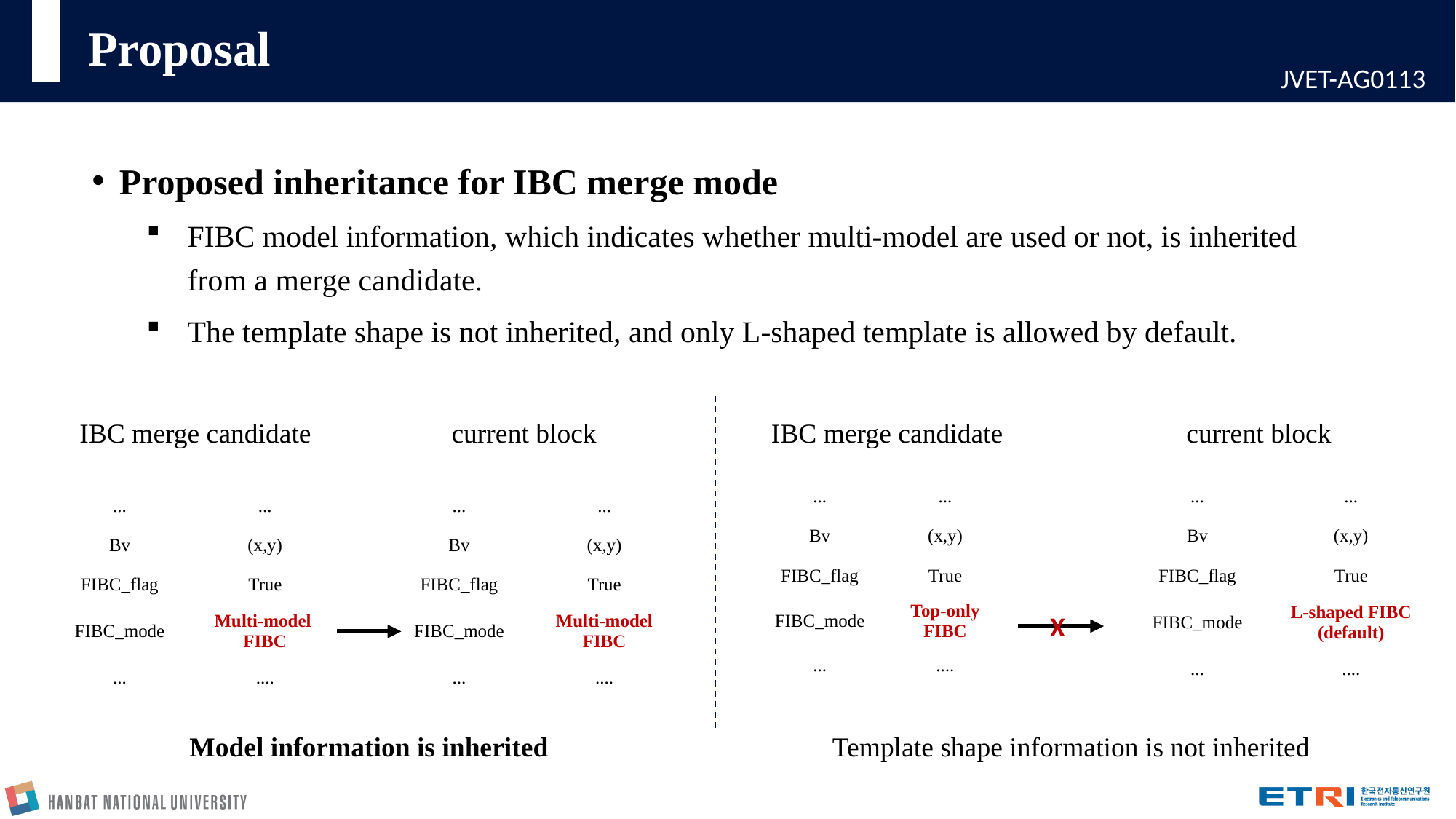

# Proposal
Proposed inheritance for IBC merge mode
FIBC model information, which indicates whether multi-model are used or not, is inherited from a merge candidate.
The template shape is not inherited, and only L-shaped template is allowed by default.
IBC merge candidate
current block
IBC merge candidate
current block
| ... | ... |
| --- | --- |
| Bv | (x,y) |
| FIBC\_flag | True |
| FIBC\_mode | L-shaped FIBC (default) |
| ... | .... |
| ... | ... |
| --- | --- |
| Bv | (x,y) |
| FIBC\_flag | True |
| FIBC\_mode | Top-only FIBC |
| ... | .... |
| ... | ... |
| --- | --- |
| Bv | (x,y) |
| FIBC\_flag | True |
| FIBC\_mode | Multi-model FIBC |
| ... | .... |
| ... | ... |
| --- | --- |
| Bv | (x,y) |
| FIBC\_flag | True |
| FIBC\_mode | Multi-model FIBC |
| ... | .... |
X
Model information is inherited
Template shape information is not inherited